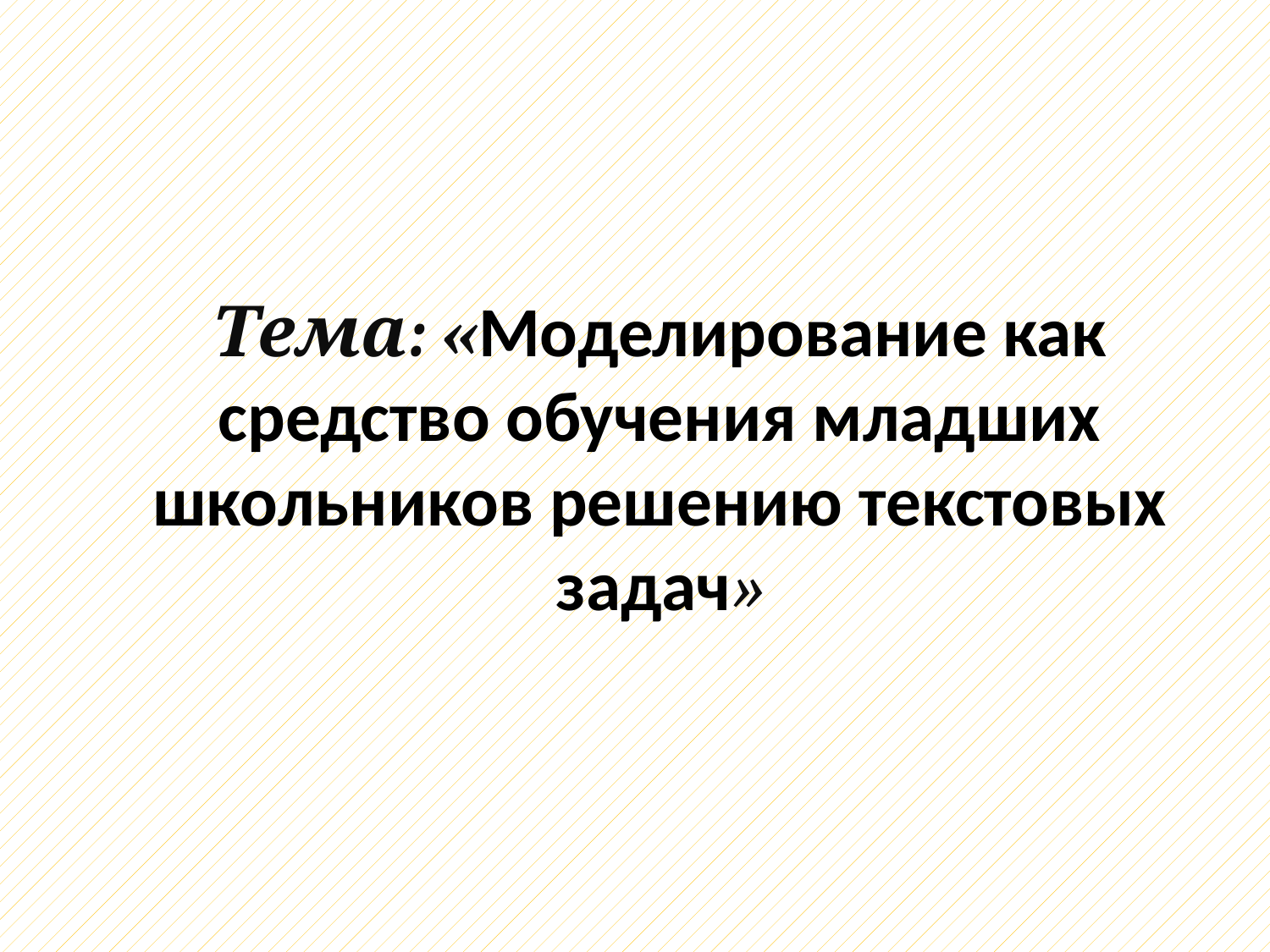

Тема: «Моделирование как средство обучения младших школьников решению текстовых задач»